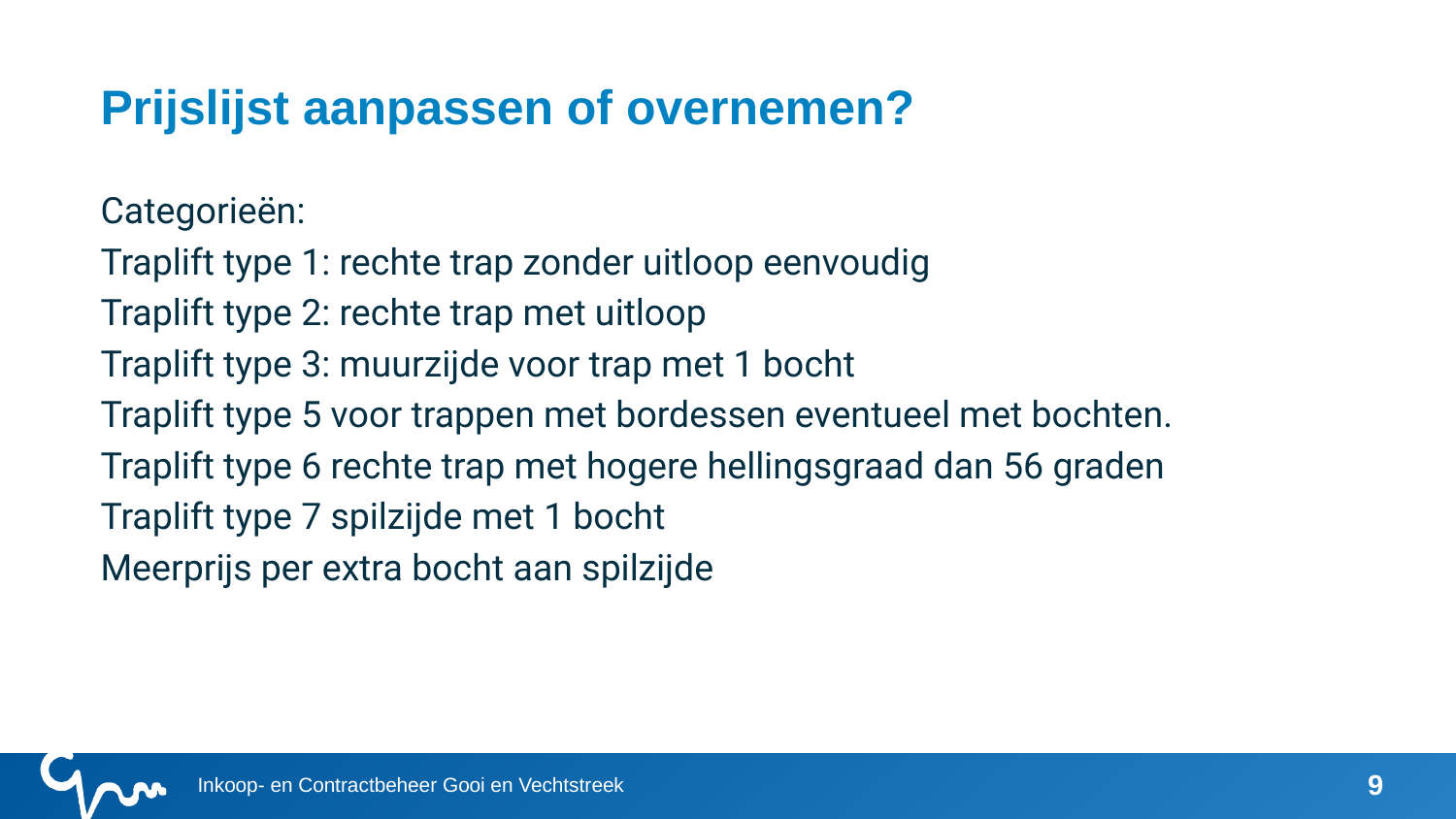

# Prijslijst aanpassen of overnemen?
Categorieën:
Traplift type 1: rechte trap zonder uitloop eenvoudig
Traplift type 2: rechte trap met uitloop
Traplift type 3: muurzijde voor trap met 1 bocht
Traplift type 5 voor trappen met bordessen eventueel met bochten.
Traplift type 6 rechte trap met hogere hellingsgraad dan 56 graden
Traplift type 7 spilzijde met 1 bocht
Meerprijs per extra bocht aan spilzijde